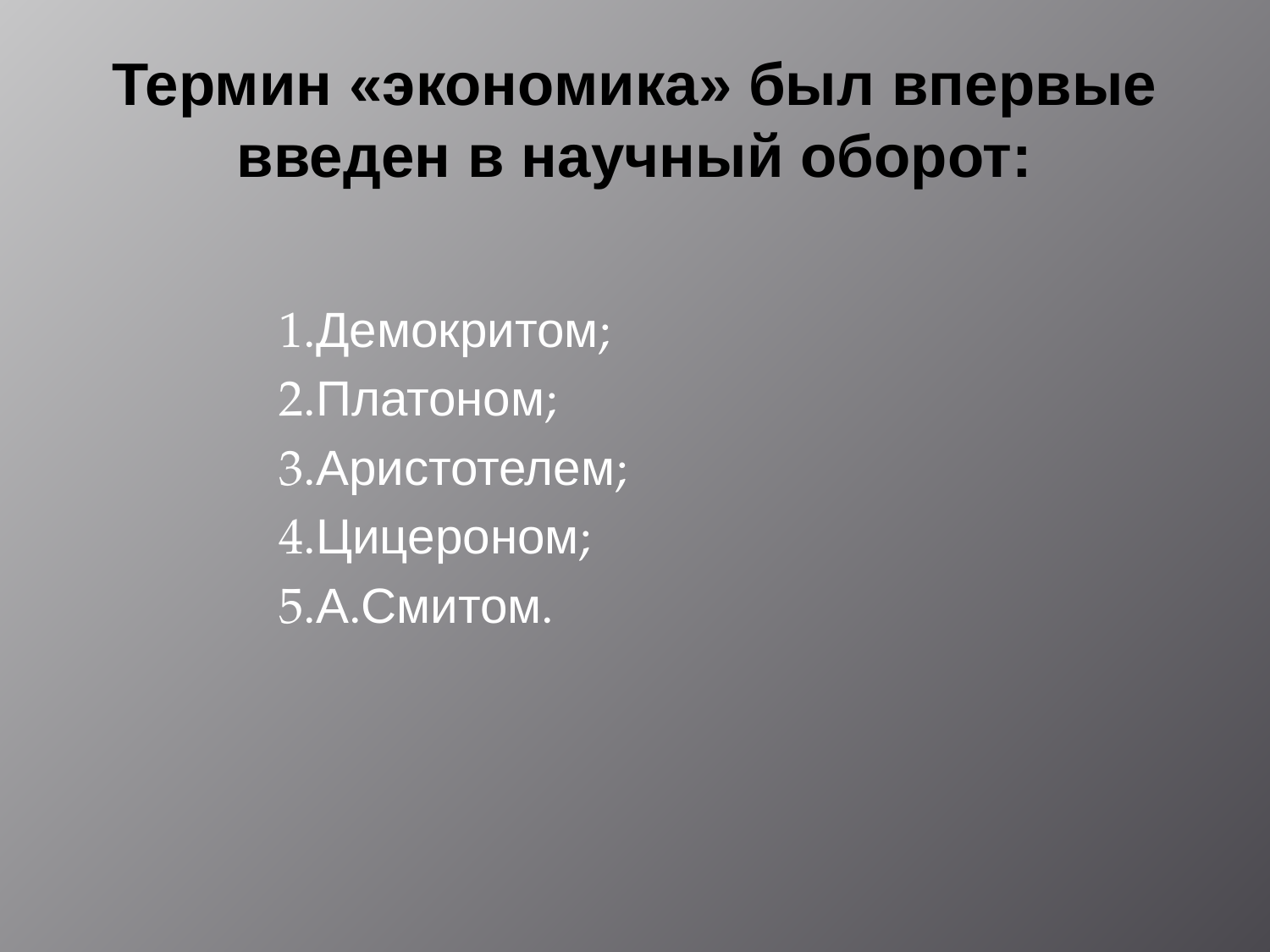

# Термин «экономика» был впервые введен в научный оборот:

               1.Демокритом;
               2.Платоном;
               3.Аристотелем;
               4.Цицероном;
               5.А.Смитом.